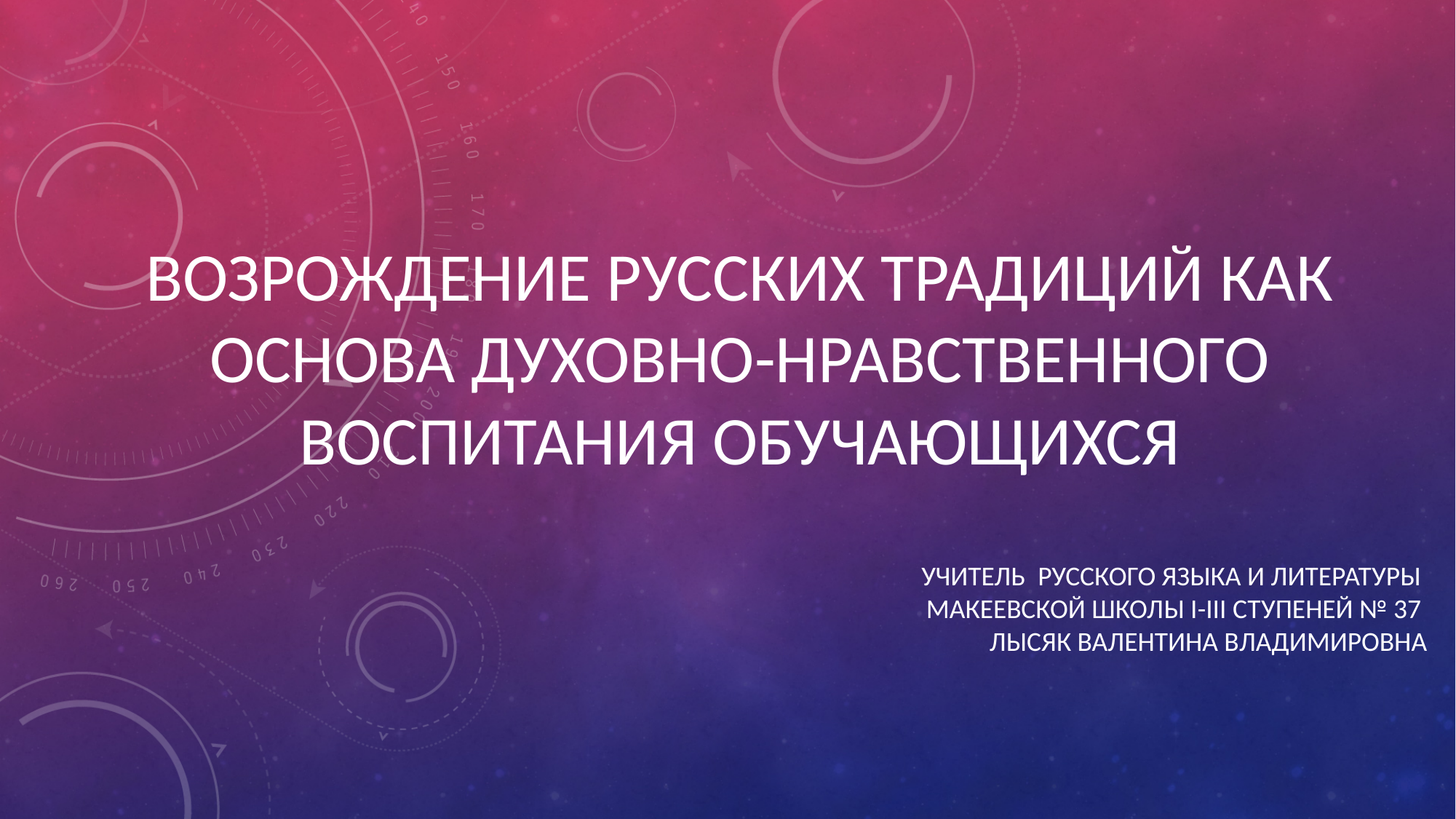

# возрождение русских традиций как основа духовно-нравственного воспитания обучающихся
учитель  русского языка и литературы  Макеевской школы I-III cтупеней № 37  Лысяк Валентина Владимировна